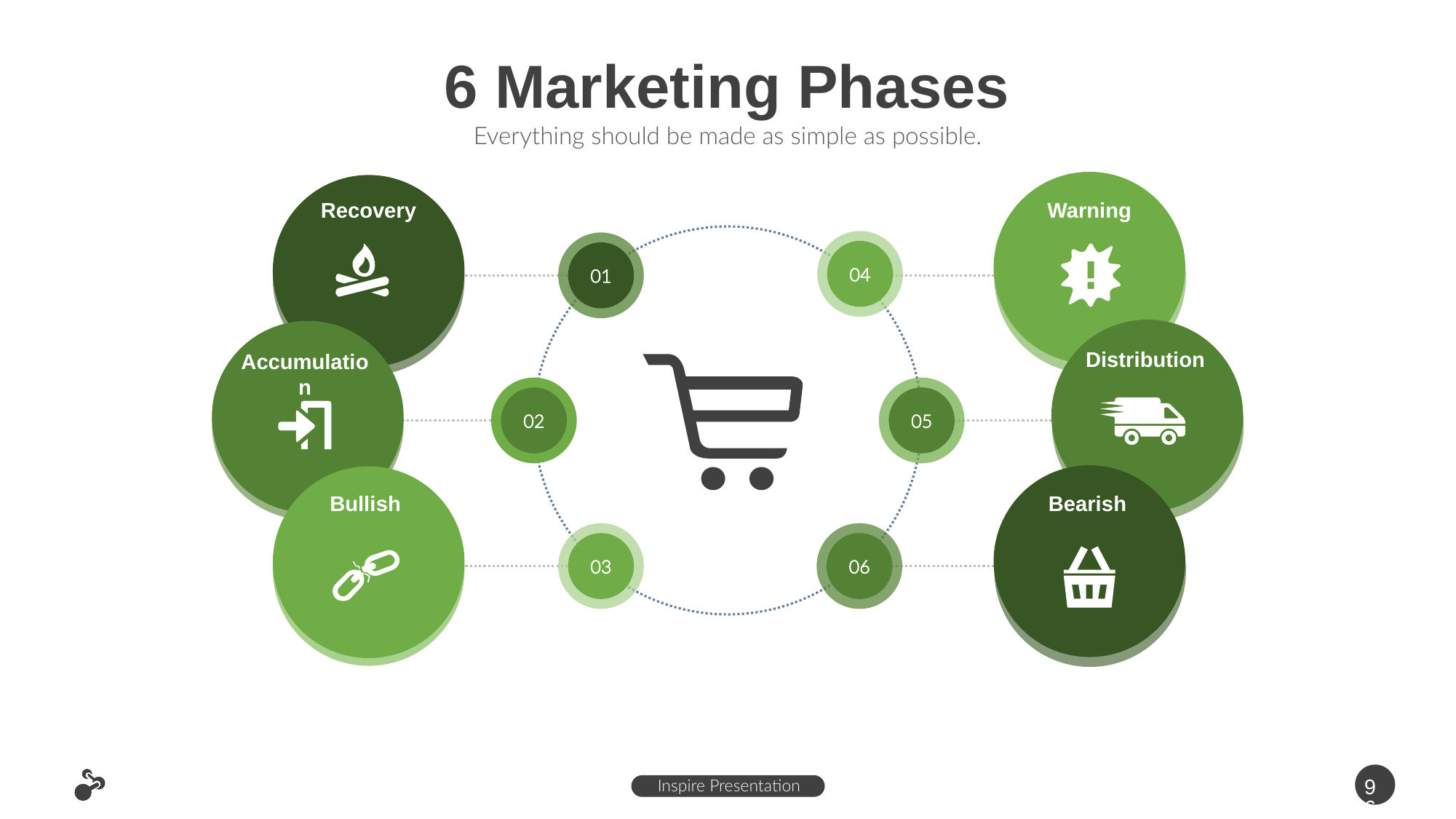

6 Marketing Phases
Everything should be made as simple as possible.

Warning

Recovery

04

01

Distribution

Accumulation

02

05

Bearish

Bullish

03

06

96

Inspire Presentation